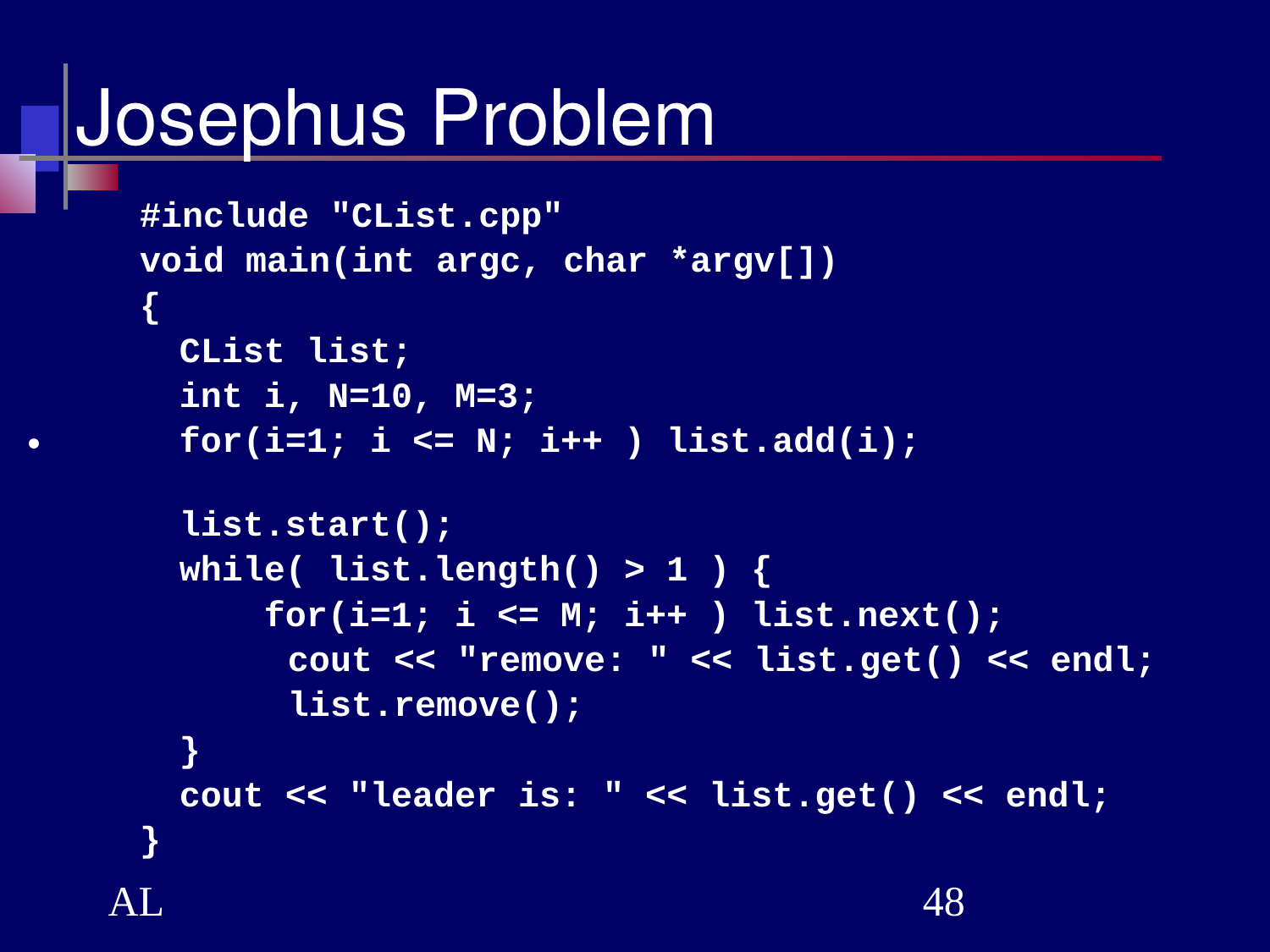

# Josephus Problem
#include "CList.cpp"
void main(int argc, char *argv[])
{
	CList list;
	int i, N=10, M=3;
	for(i=1; i <= N; i++ ) list.add(i);
	list.start();
	while( list.length() > 1 ) {
	    for(i=1; i <= M; i++ ) list.next();
       cout << "remove: " << list.get() << endl;
       list.remove();
	}
	cout << "leader is: " << list.get() << endl;
}

•
AL
48